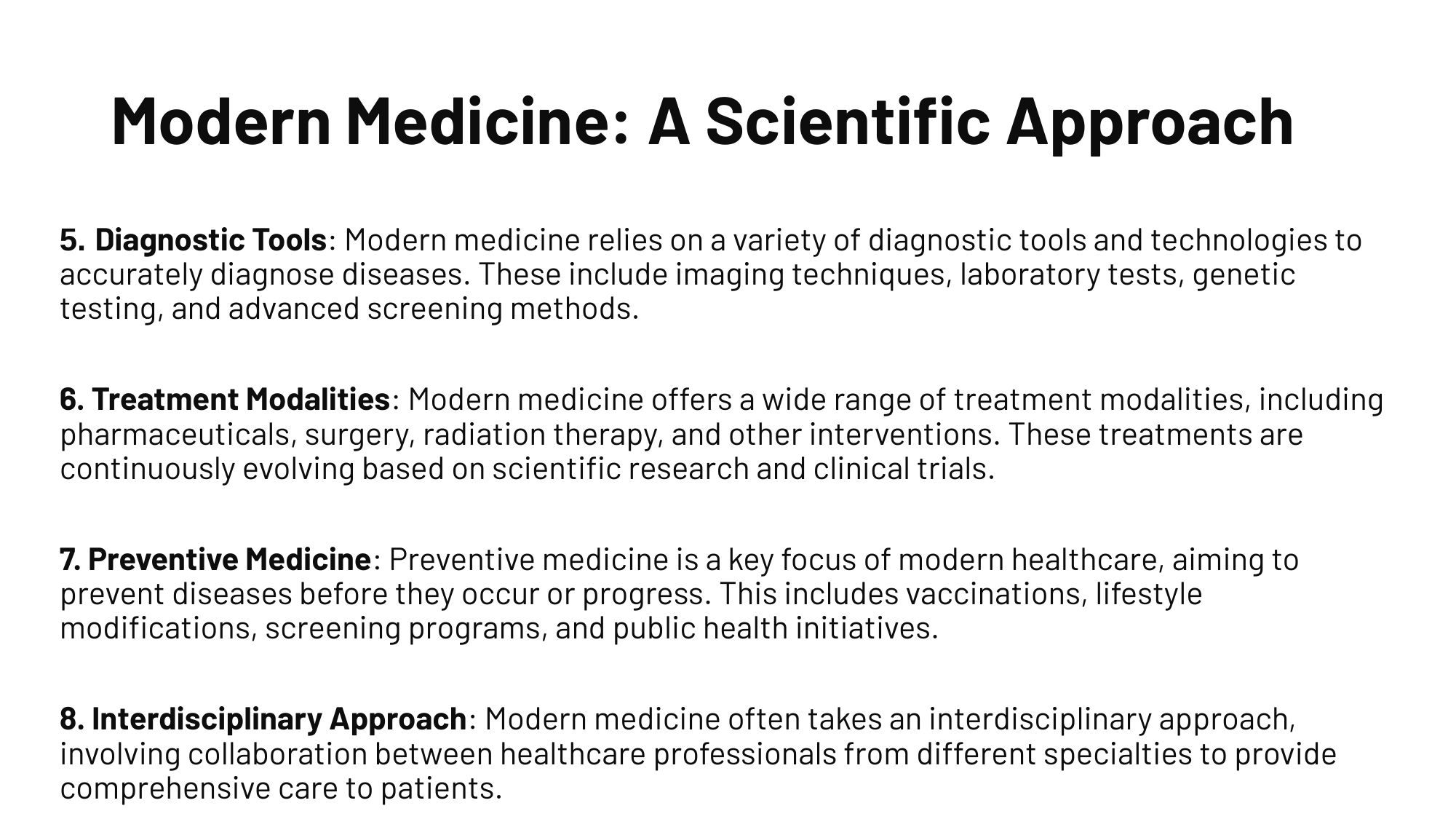

# Modern Medicine: A Scientific Approach
5. Diagnostic Tools: Modern medicine relies on a variety of diagnostic tools and technologies to accurately diagnose diseases. These include imaging techniques, laboratory tests, genetic testing, and advanced screening methods.

6. Treatment Modalities: Modern medicine offers a wide range of treatment modalities, including pharmaceuticals, surgery, radiation therapy, and other interventions. These treatments are continuously evolving based on scientific research and clinical trials.

7. Preventive Medicine: Preventive medicine is a key focus of modern healthcare, aiming to prevent diseases before they occur or progress. This includes vaccinations, lifestyle modifications, screening programs, and public health initiatives.

8. Interdisciplinary Approach: Modern medicine often takes an interdisciplinary approach, involving collaboration between healthcare professionals from different specialties to provide comprehensive care to patients.